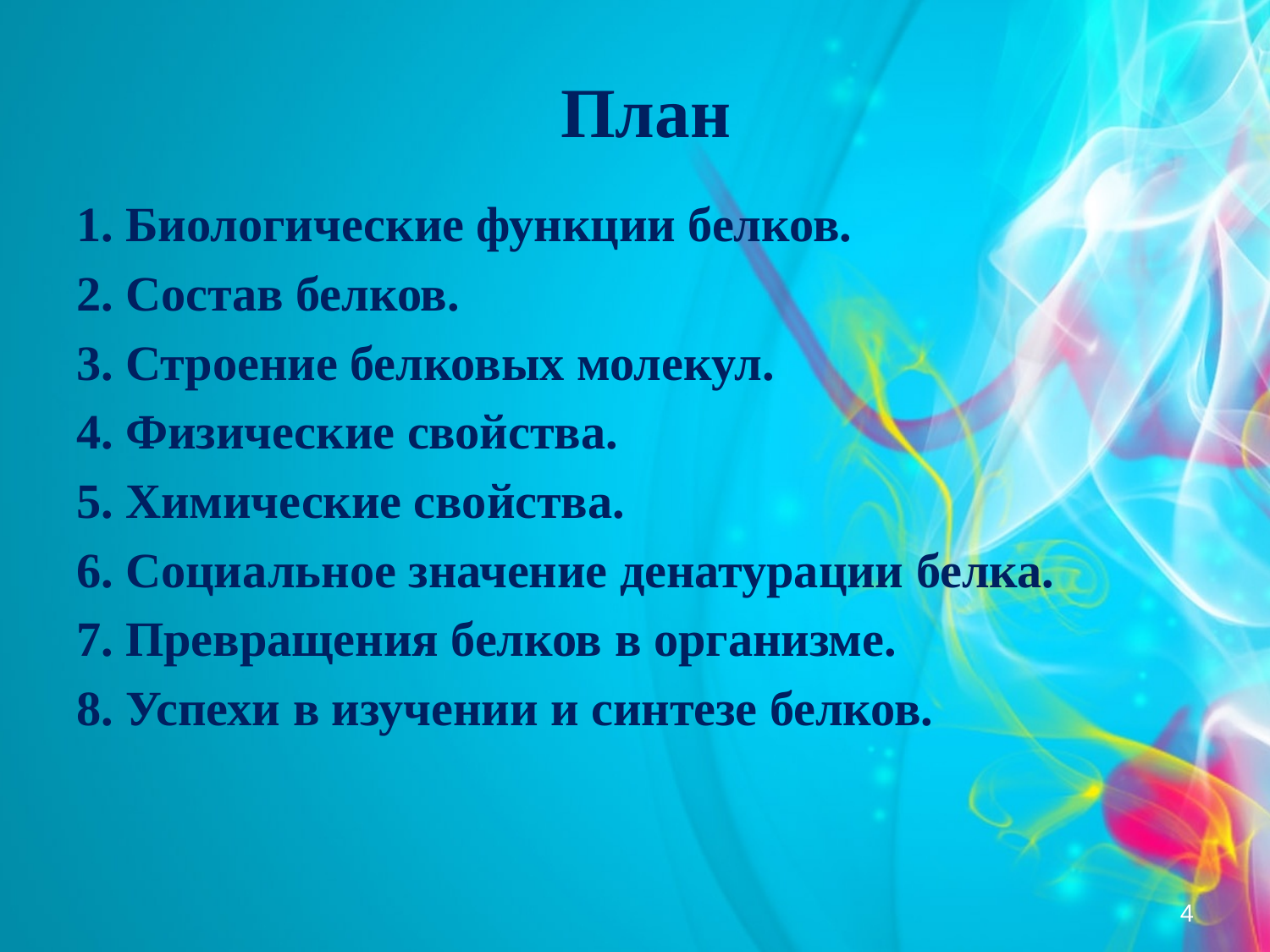

# План
1. Биологические функции белков.
2. Состав белков.
3. Строение белковых молекул.
4. Физические свойства.
5. Химические свойства.
6. Социальное значение денатурации белка.
7. Превращения белков в организме.
8. Успехи в изучении и синтезе белков.

4